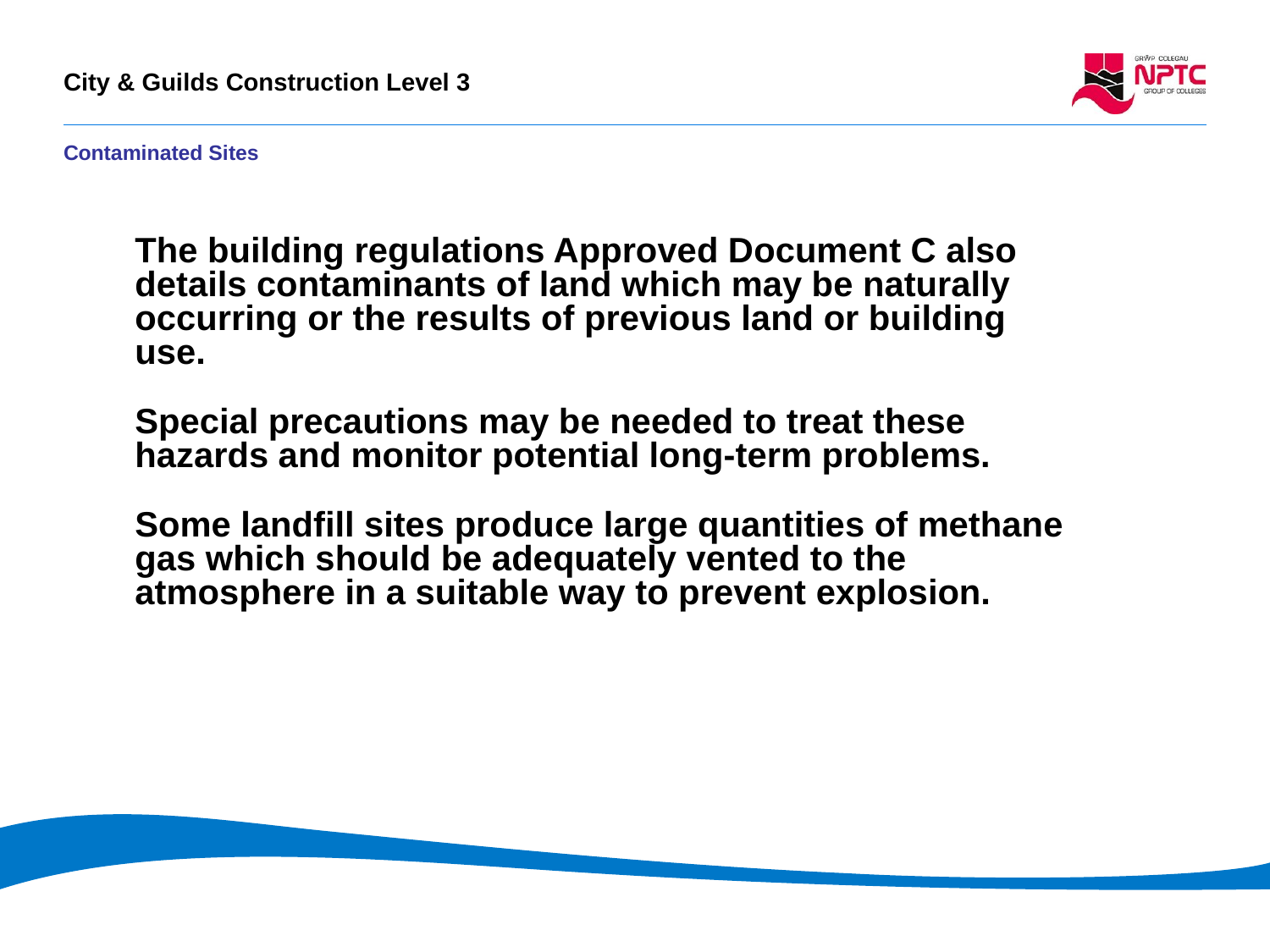

# Contaminated Sites
The building regulations Approved Document C also details contaminants of land which may be naturally occurring or the results of previous land or building use.
Special precautions may be needed to treat these hazards and monitor potential long-term problems.
Some landfill sites produce large quantities of methane gas which should be adequately vented to the atmosphere in a suitable way to prevent explosion.